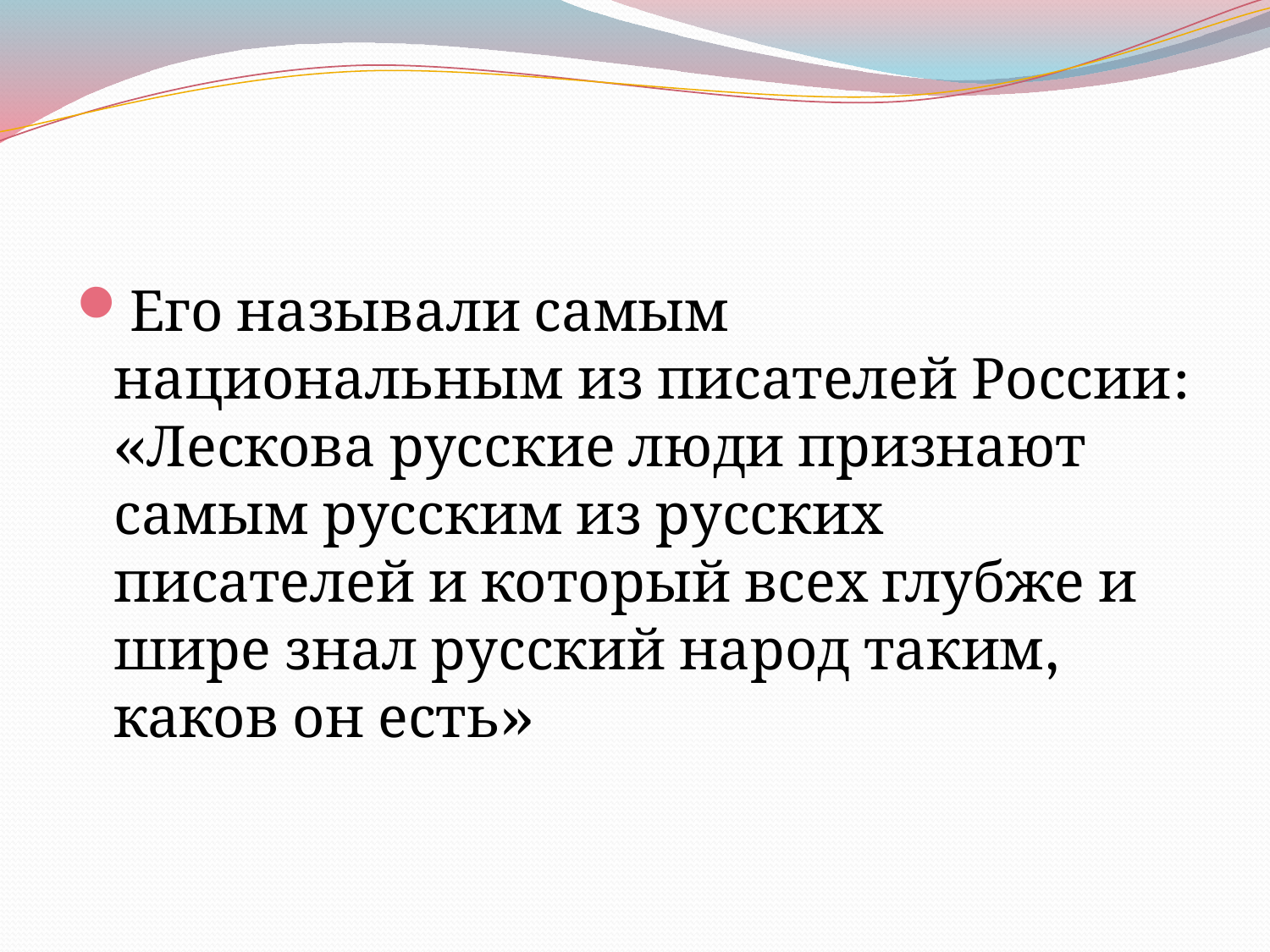

#
Его называли самым национальным из писателей России: «Лескова русские люди признают самым русским из русских писателей и который всех глубже и шире знал русский народ таким, каков он есть»